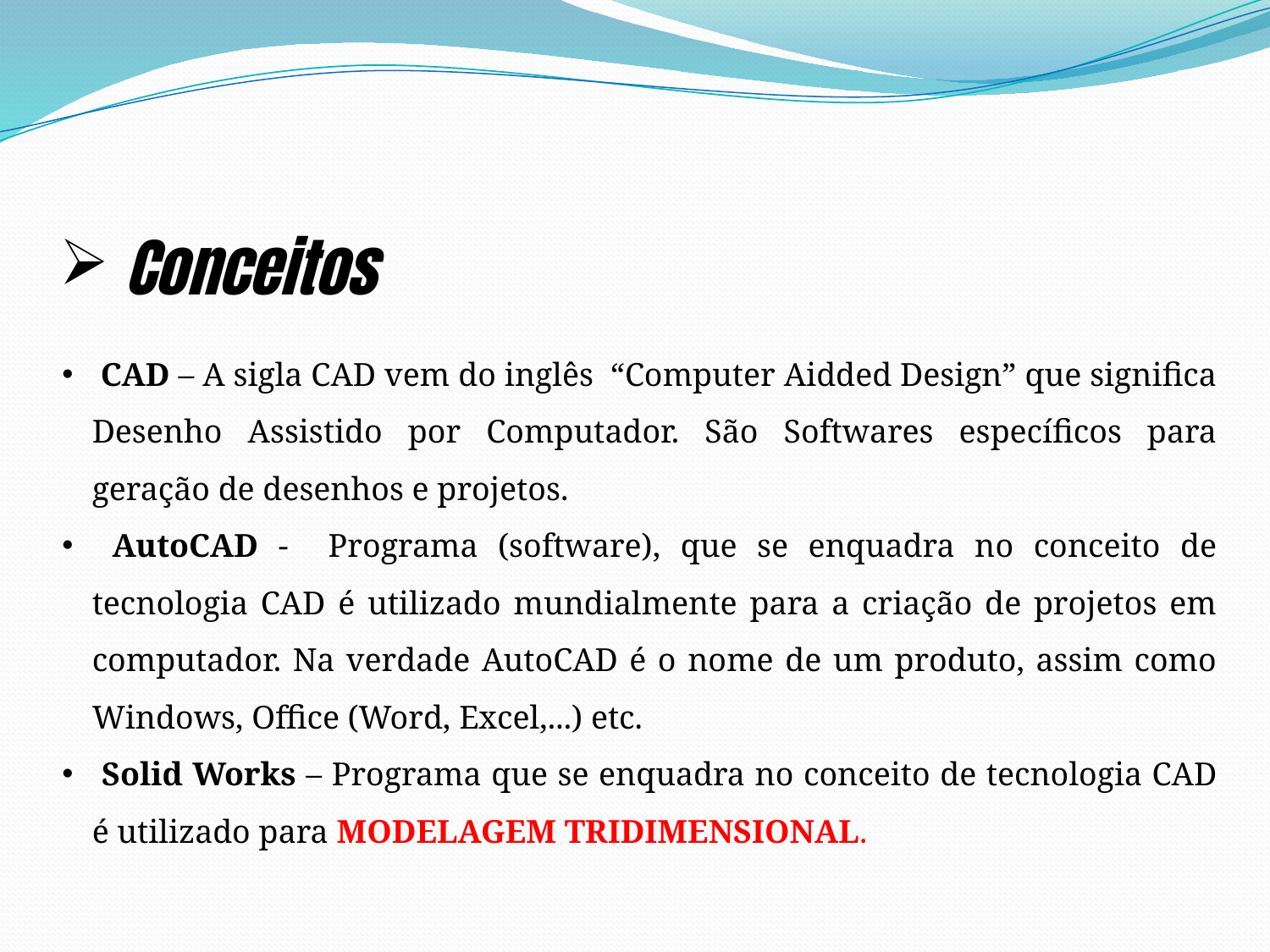

# Conceitos
 CAD – A sigla CAD vem do inglês  “Computer Aidded Design” que significa Desenho Assistido por Computador. São Softwares específicos para geração de desenhos e projetos.
 AutoCAD -  Programa (software), que se enquadra no conceito de tecnologia CAD é utilizado mundialmente para a criação de projetos em computador. Na verdade AutoCAD é o nome de um produto, assim como Windows, Office (Word, Excel,...) etc.
 Solid Works – Programa que se enquadra no conceito de tecnologia CAD é utilizado para MODELAGEM TRIDIMENSIONAL.